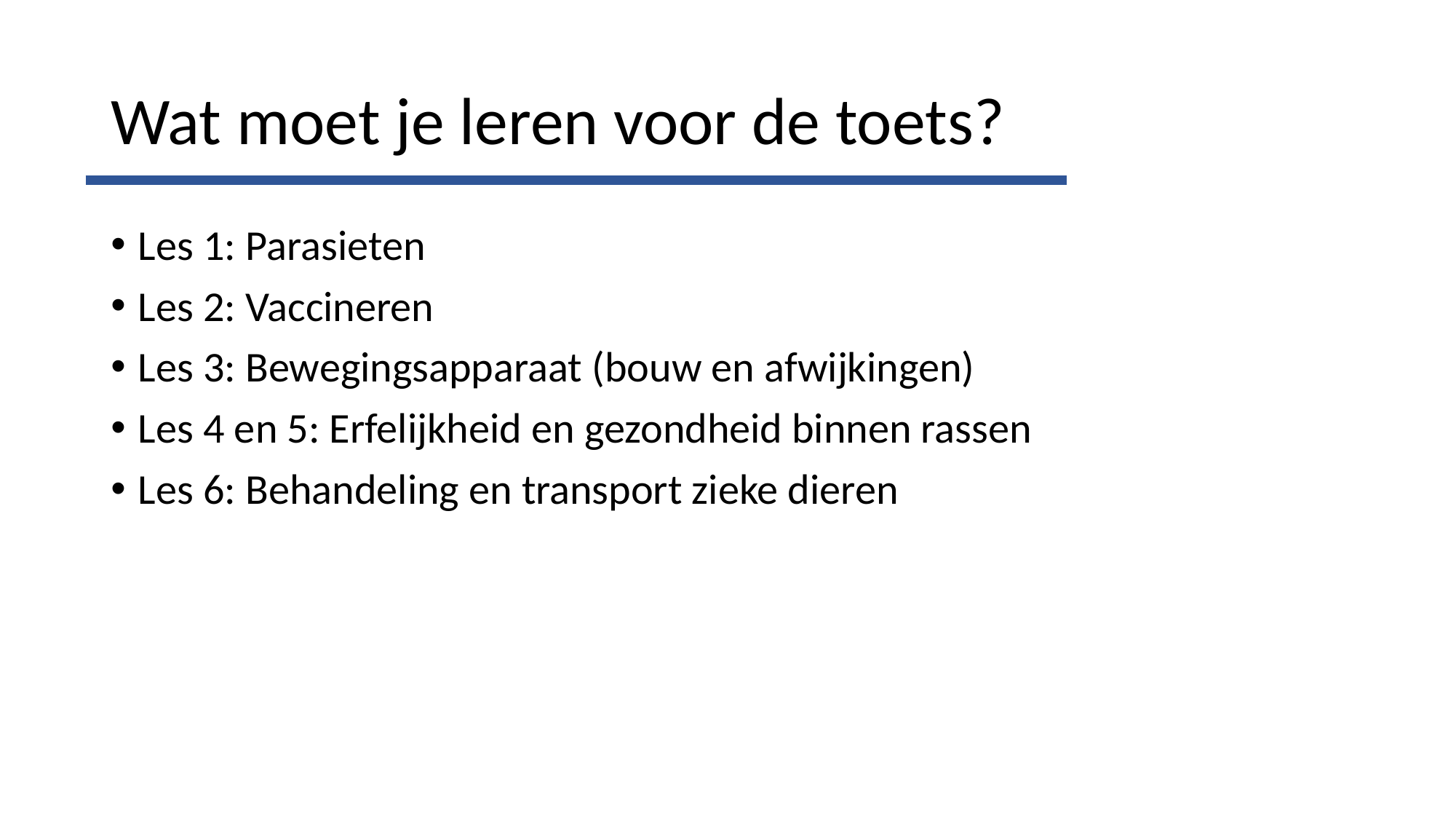

# Wat moet je leren voor de toets?
Les 1: Parasieten
Les 2: Vaccineren
Les 3: Bewegingsapparaat (bouw en afwijkingen)
Les 4 en 5: Erfelijkheid en gezondheid binnen rassen
Les 6: Behandeling en transport zieke dieren